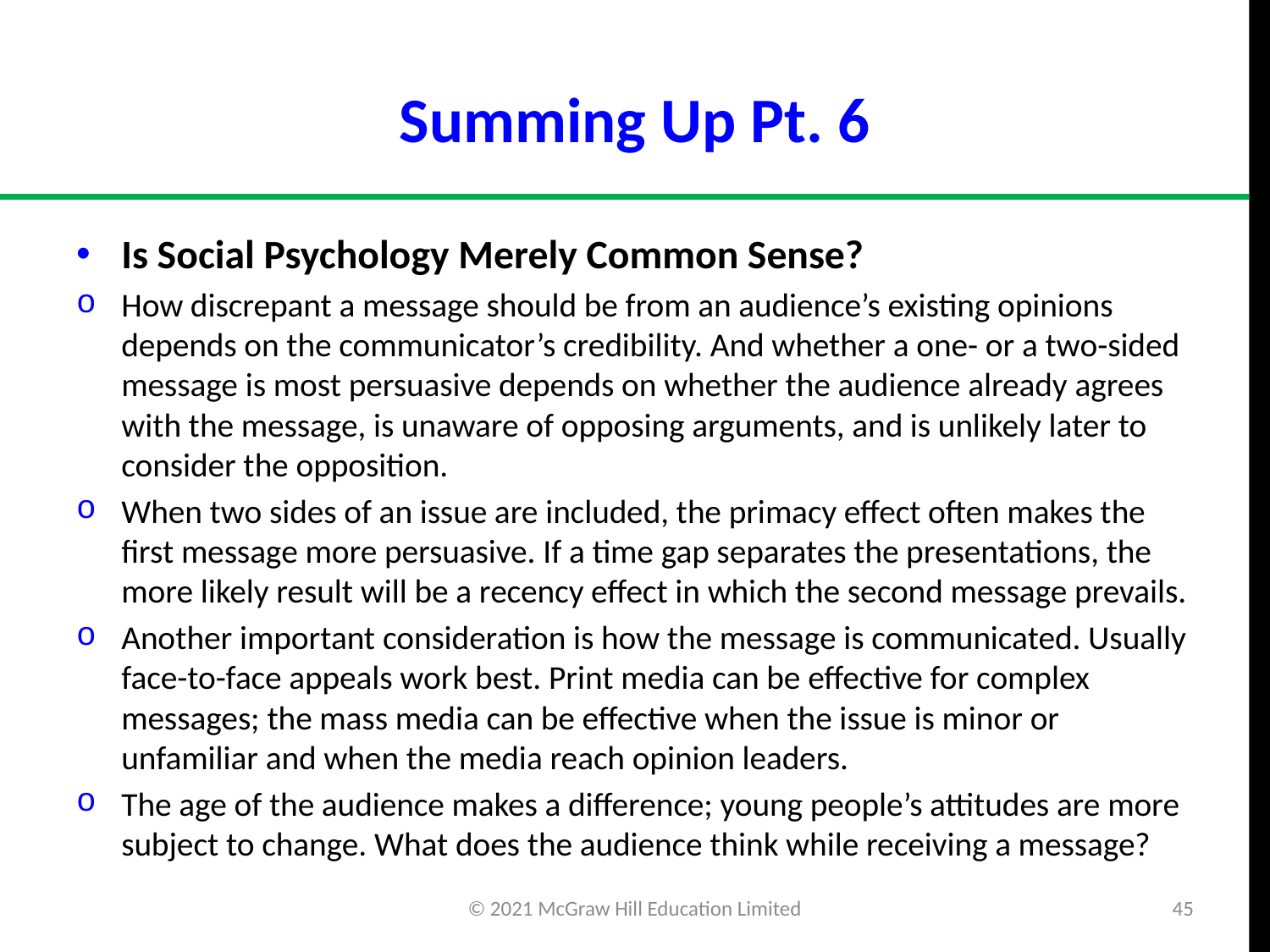

# Summing Up Pt. 6
Is Social Psychology Merely Common Sense?
How discrepant a message should be from an audience’s existing opinions depends on the communicator’s credibility. And whether a one- or a two-sided message is most persuasive depends on whether the audience already agrees with the message, is unaware of opposing arguments, and is unlikely later to consider the opposition.
When two sides of an issue are included, the primacy effect often makes the first message more persuasive. If a time gap separates the presentations, the more likely result will be a recency effect in which the second message prevails.
Another important consideration is how the message is communicated. Usually face-to-face appeals work best. Print media can be effective for complex messages; the mass media can be effective when the issue is minor or unfamiliar and when the media reach opinion leaders.
The age of the audience makes a difference; young people’s attitudes are more subject to change. What does the audience think while receiving a message?
© 2021 McGraw Hill Education Limited
45